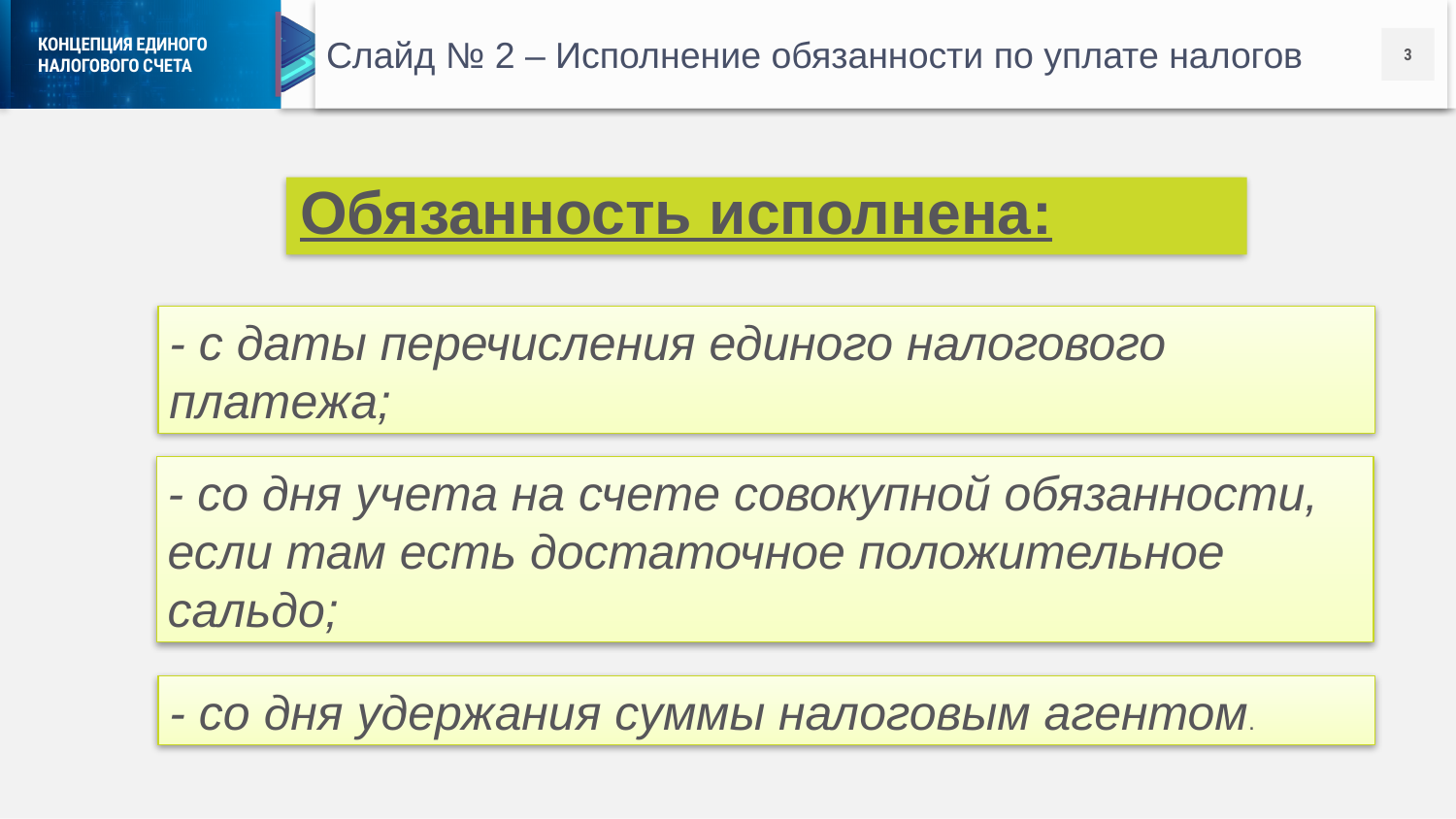

Слайд № 2 – Исполнение обязанности по уплате налогов

3
      Обязанность исполнена:

- с даты перечисления единого налогового платежа;
- со дня учета на счете совокупной обязанности, если там есть достаточное положительное сальдо;
- со дня удержания суммы налоговым агентом.